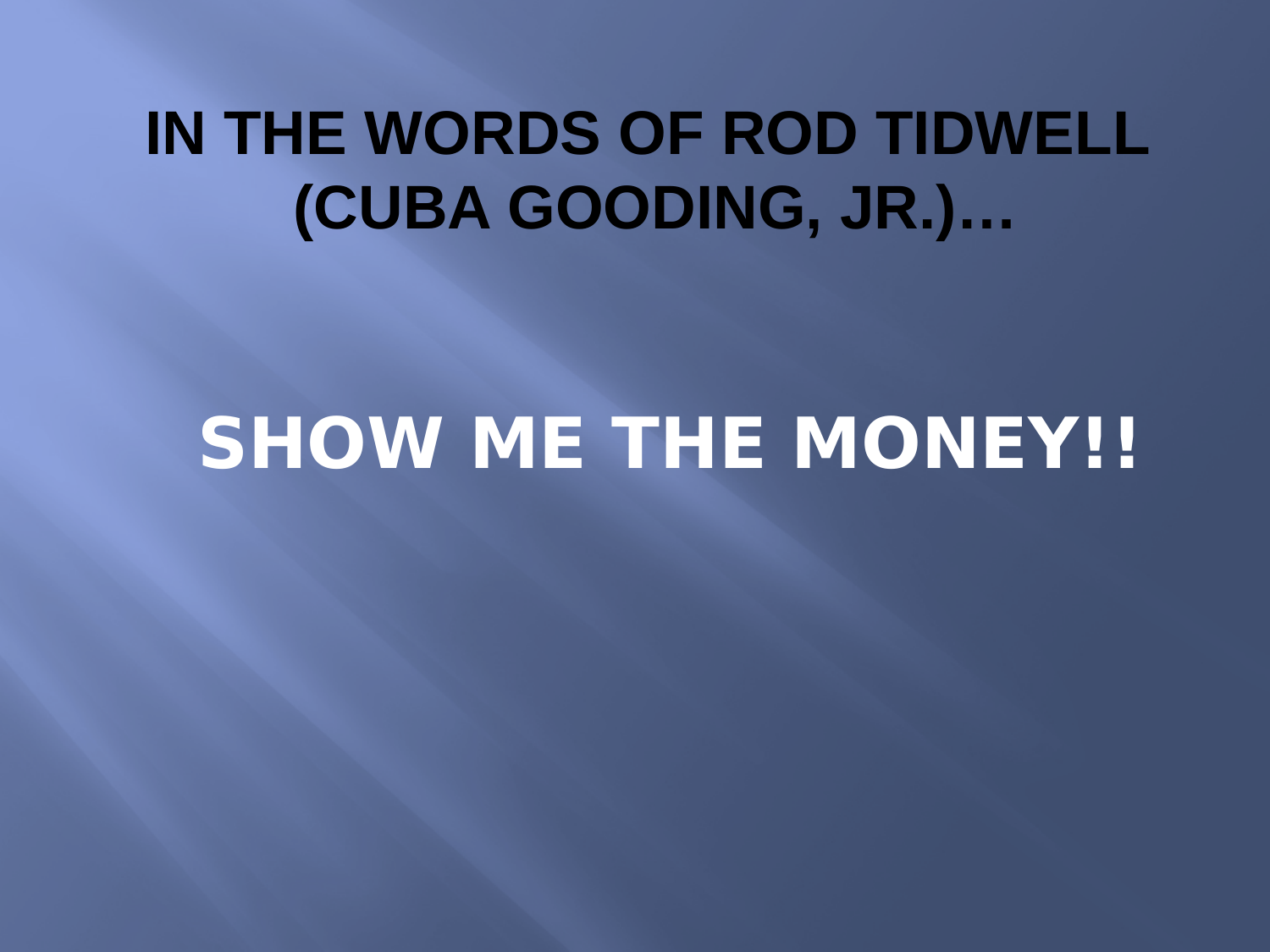

# IN THE WORDS OF ROD TIDWELL  (CUBA GOODING, JR.)…
SHOW ME THE MONEY!!